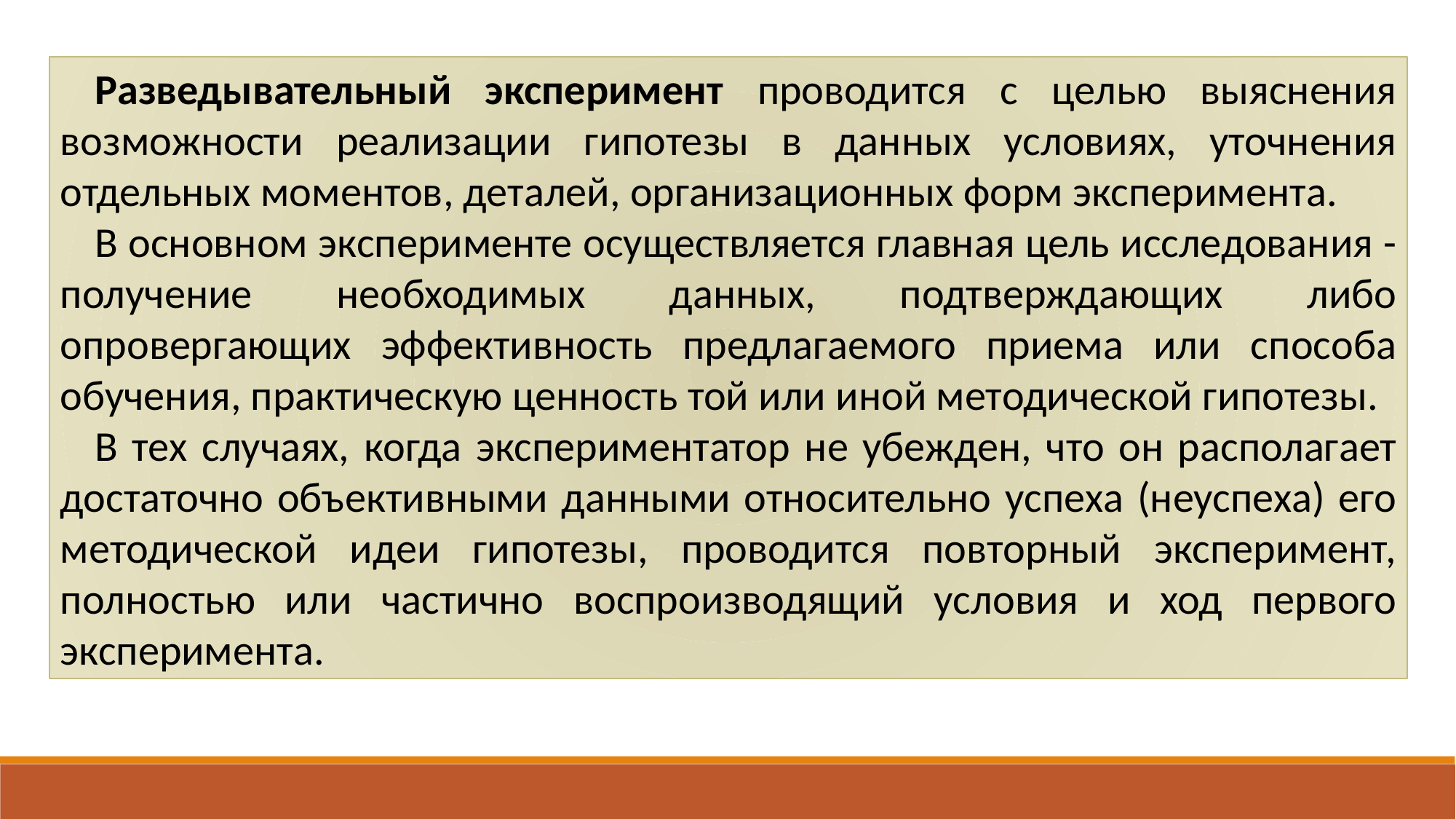

Разведывательный эксперимент проводится с целью выяснения возможности реализации гипотезы в данных условиях, уточнения отдельных моментов, деталей, организационных форм эксперимента.
В основном эксперименте осуществляется главная цель исследования - получение необходимых данных, подтверждающих либо опровергающих эффективность предлагаемого приема или способа обучения, практическую ценность той или иной методической гипотезы.
В тех случаях, когда экспериментатор не убежден, что он располагает достаточно объективными данными относительно успеха (неуспеха) его методической идеи гипотезы, проводится повторный эксперимент, полностью или частично воспроизводящий условия и ход первого эксперимента.